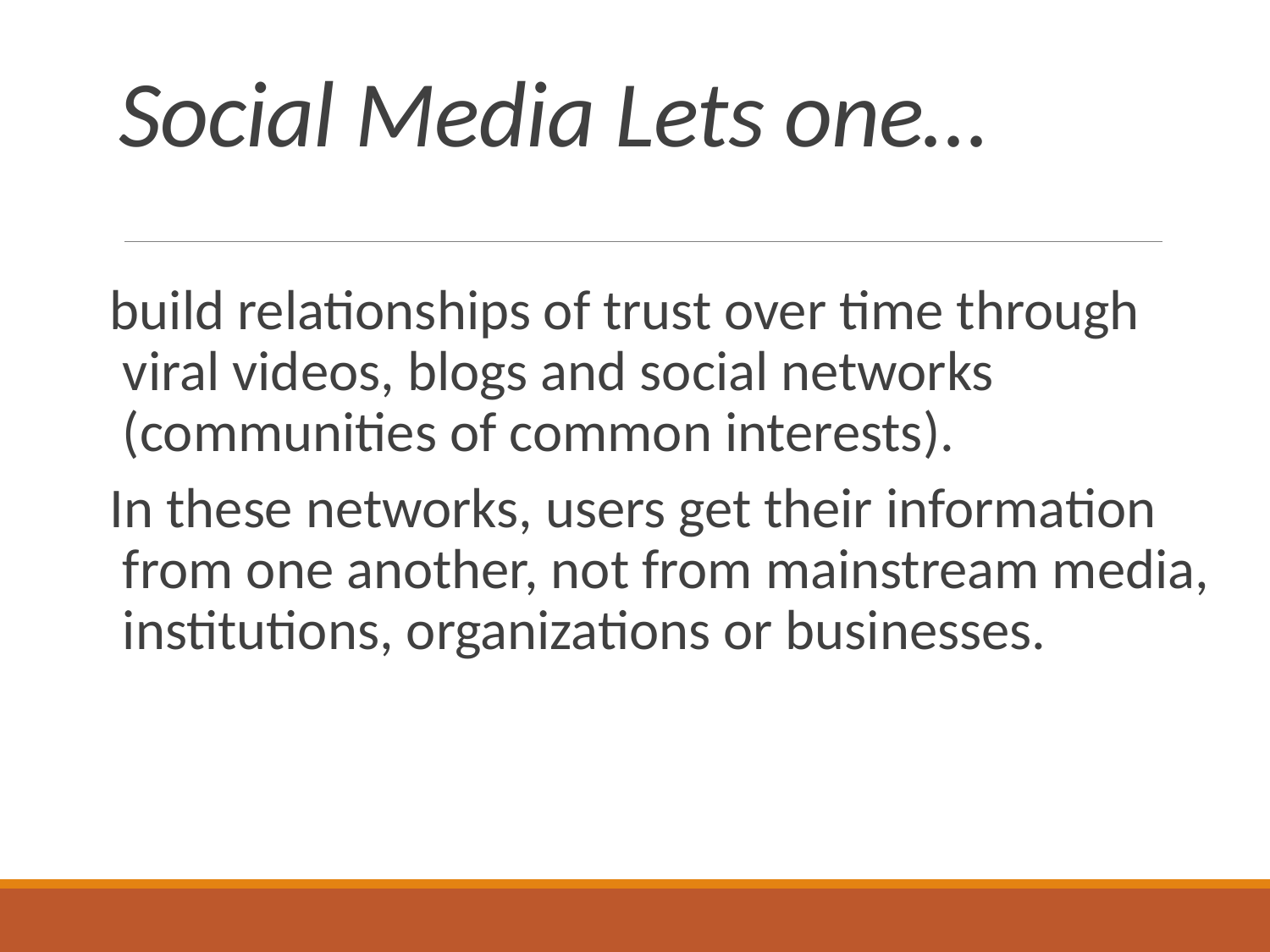

# Social Media Lets one…
build relationships of trust over time through viral videos, blogs and social networks (communities of common interests).
In these networks, users get their information from one another, not from mainstream media, institutions, organizations or businesses.